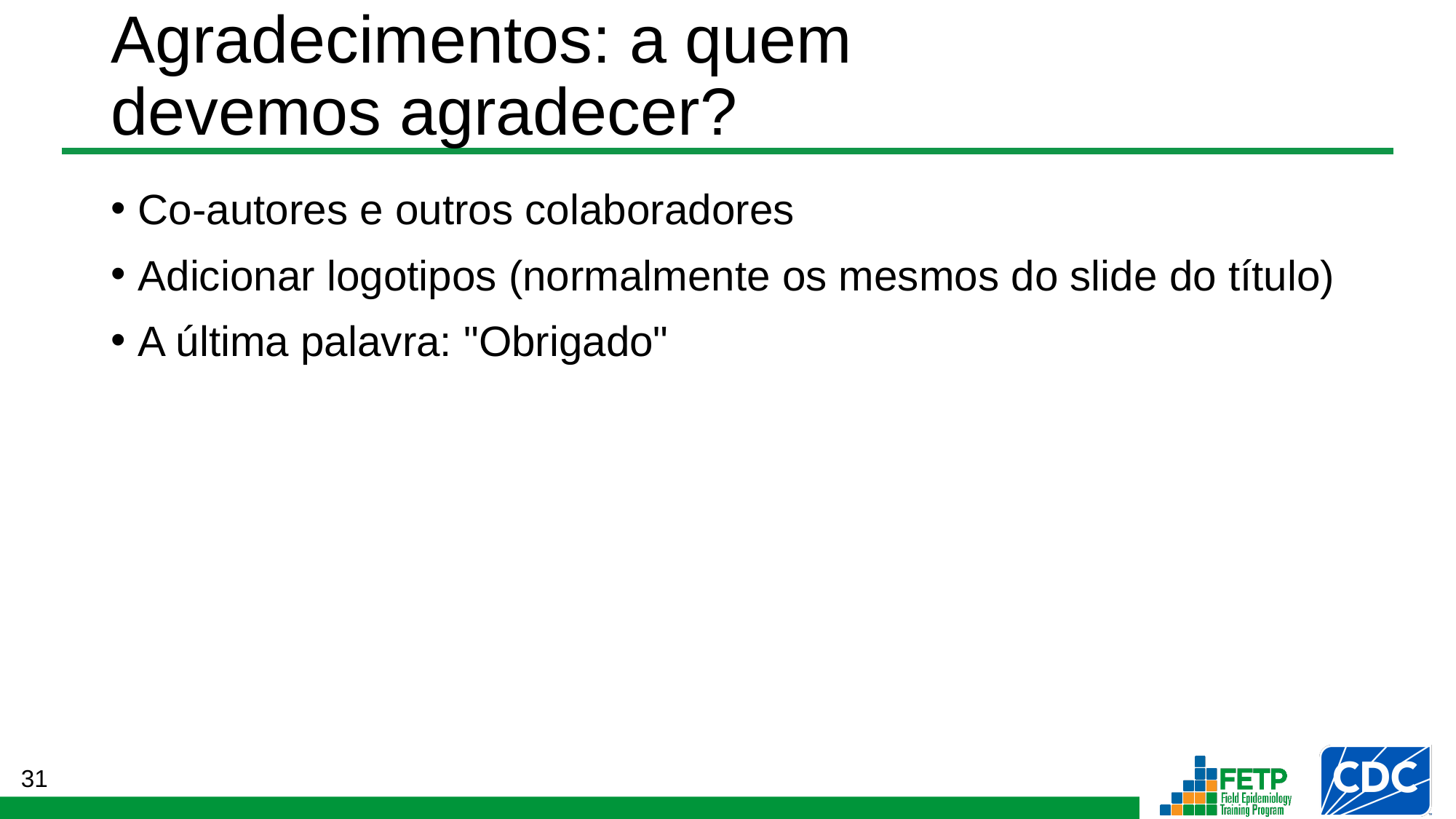

# Agradecimentos: a quem devemos agradecer?
Co-autores e outros colaboradores
Adicionar logotipos (normalmente os mesmos do slide do título)
A última palavra: "Obrigado"